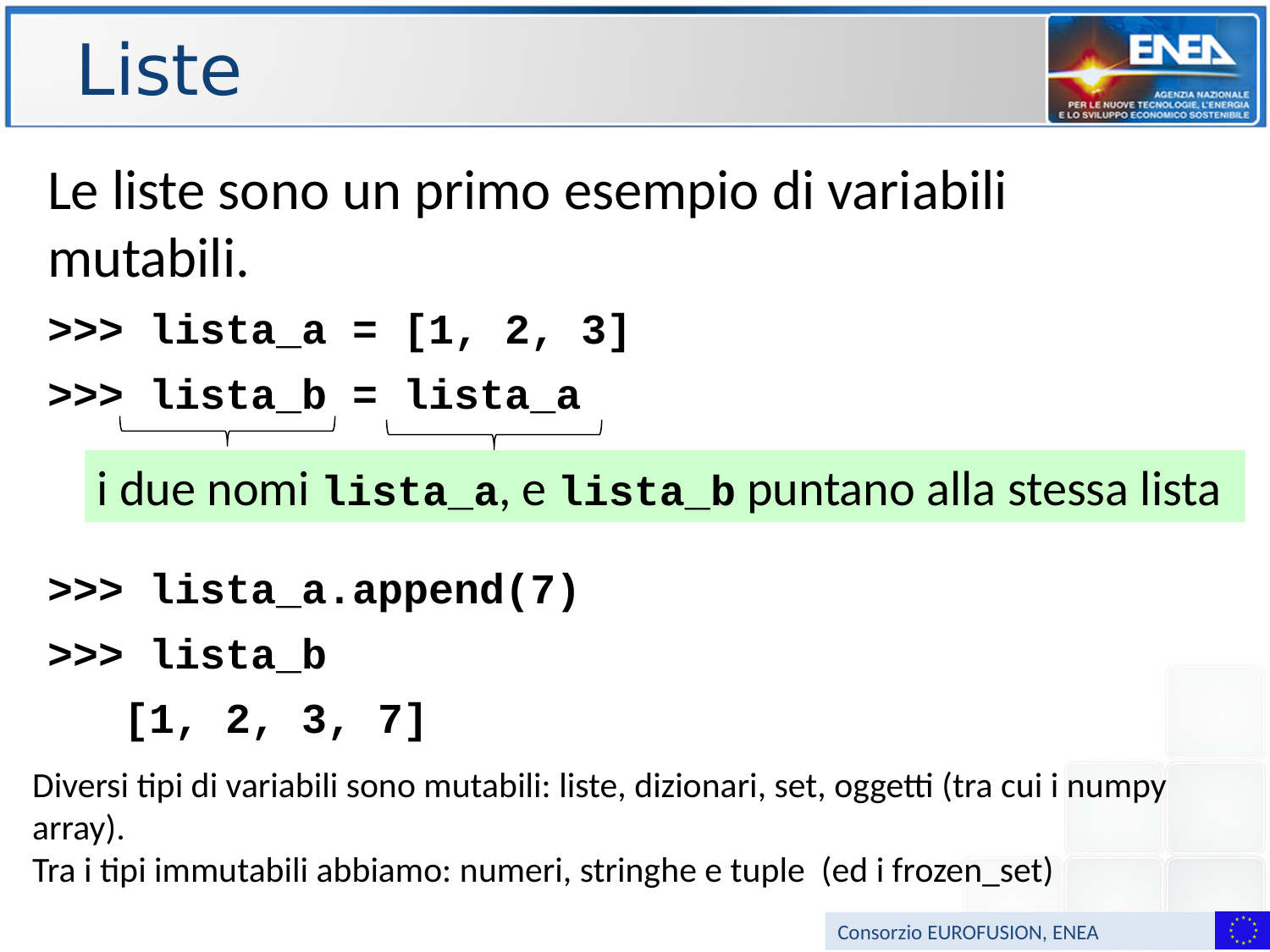

# Liste
Le liste sono un primo esempio di variabili mutabili.
>>> lista_a = [1, 2, 3]
>>> lista_b = lista_a

>>> lista_a.append(7)
>>> lista_b
   [1, 2, 3, 7]

i due nomi lista_a, e lista_b puntano alla stessa lista
Diversi tipi di variabili sono mutabili: liste, dizionari, set, oggetti (tra cui i numpy array).
Tra i tipi immutabili abbiamo: numeri, stringhe e tuple  (ed i frozen_set)